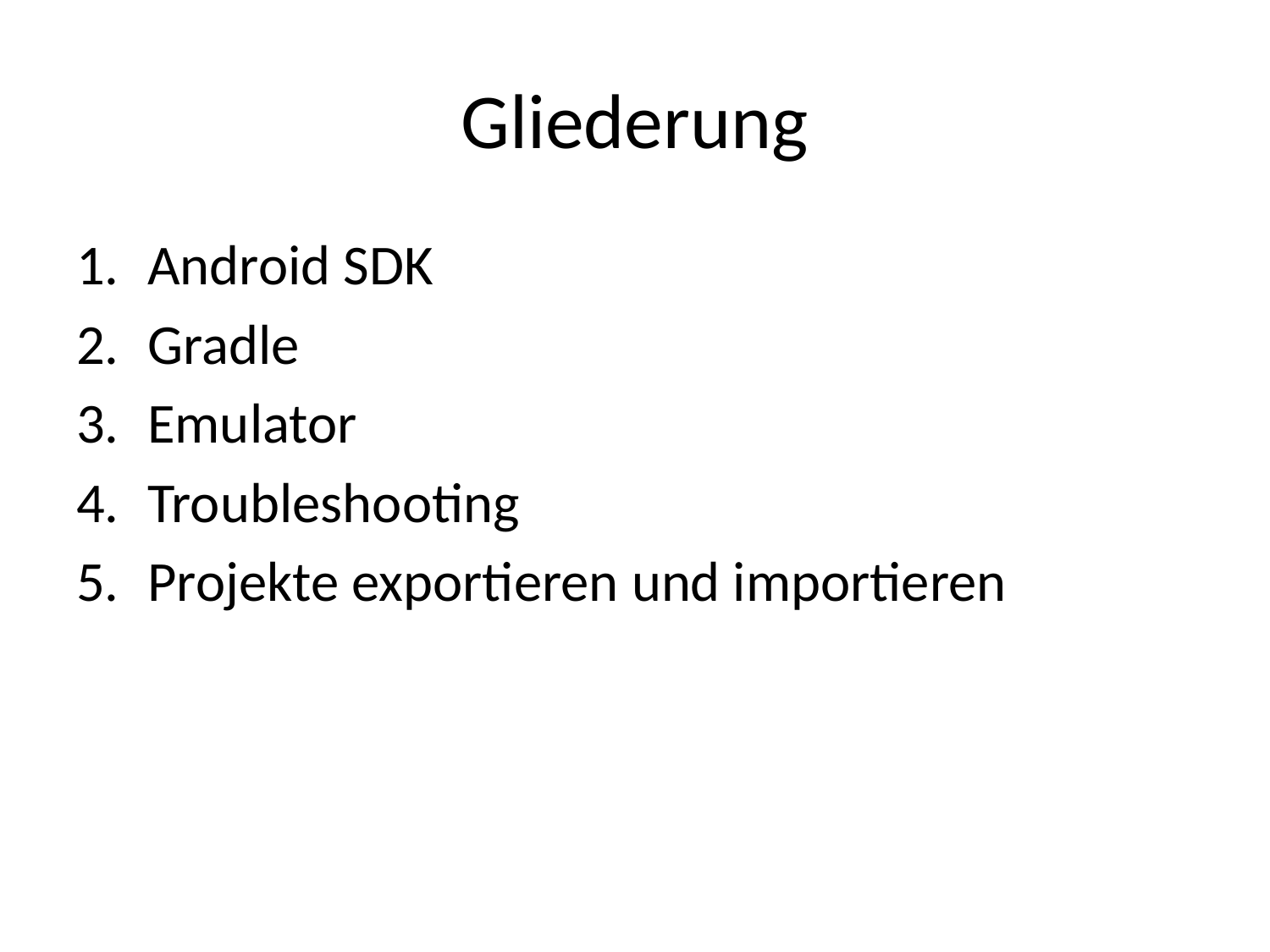

# Gliederung
Android SDK
Gradle
Emulator
Troubleshooting
Projekte exportieren und importieren